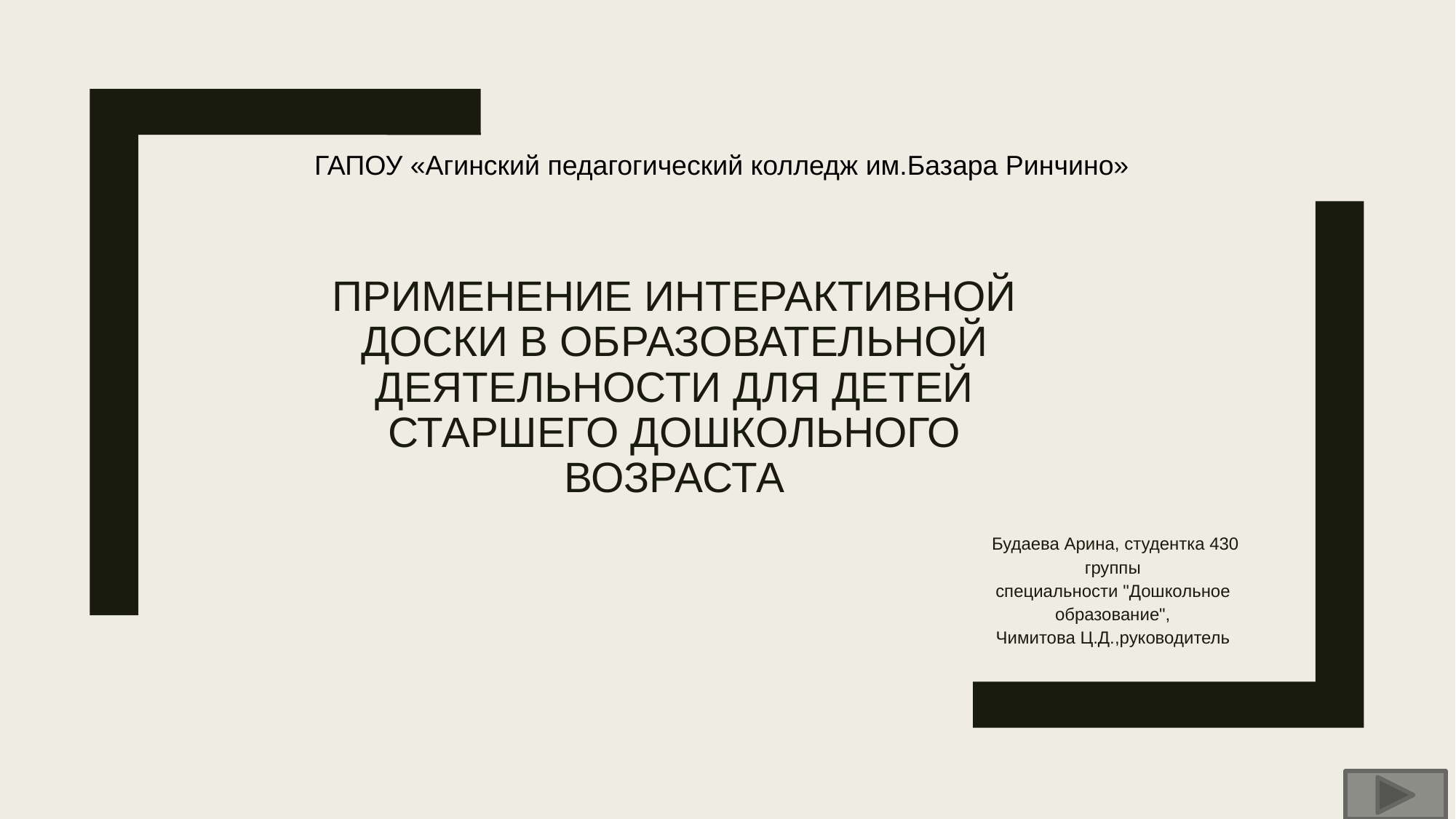

ГАПОУ «Агинский педагогический колледж им.Базара Ринчино»
# ПРИМЕНЕНИЕ ИНТЕРАКТИВНОЙ ДОСКИ В ОБРАЗОВАТЕЛЬНОЙ ДЕЯТЕЛЬНОСТИ ДЛЯ ДЕТЕЙ СТАРШЕГО ДОШКОЛЬНОГО ВОЗРАСТА
 Будаева Арина, студентка 430 группы
специальности "Дошкольное образование",
Чимитова Ц.Д.,руководитель